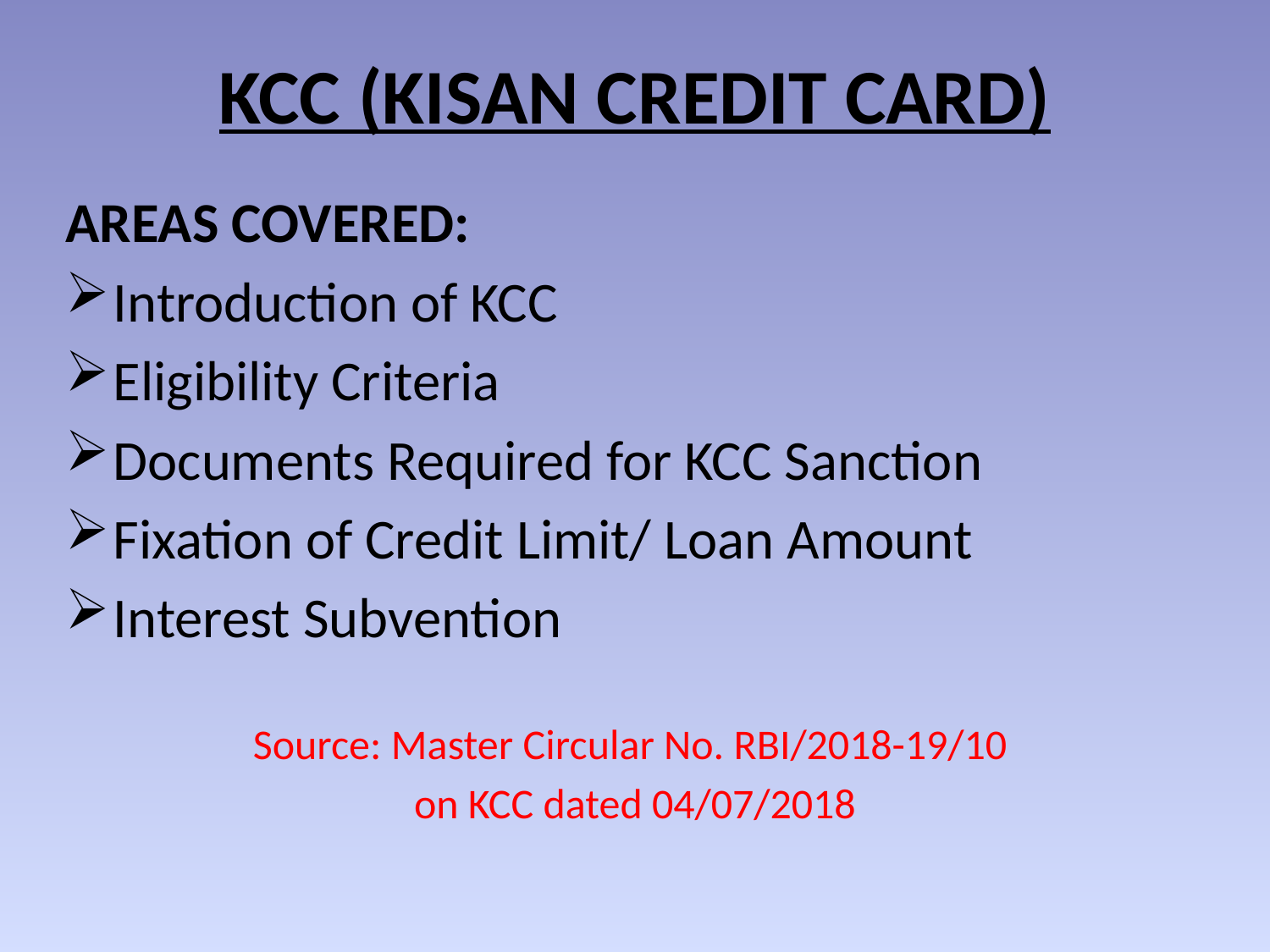

# KCC (KISAN CREDIT CARD)
AREAS COVERED:
Introduction of KCC
Eligibility Criteria
Documents Required for KCC Sanction
Fixation of Credit Limit/ Loan Amount
Interest Subvention

Source: Master Circular No. RBI/2018-19/10
on KCC dated 04/07/2018